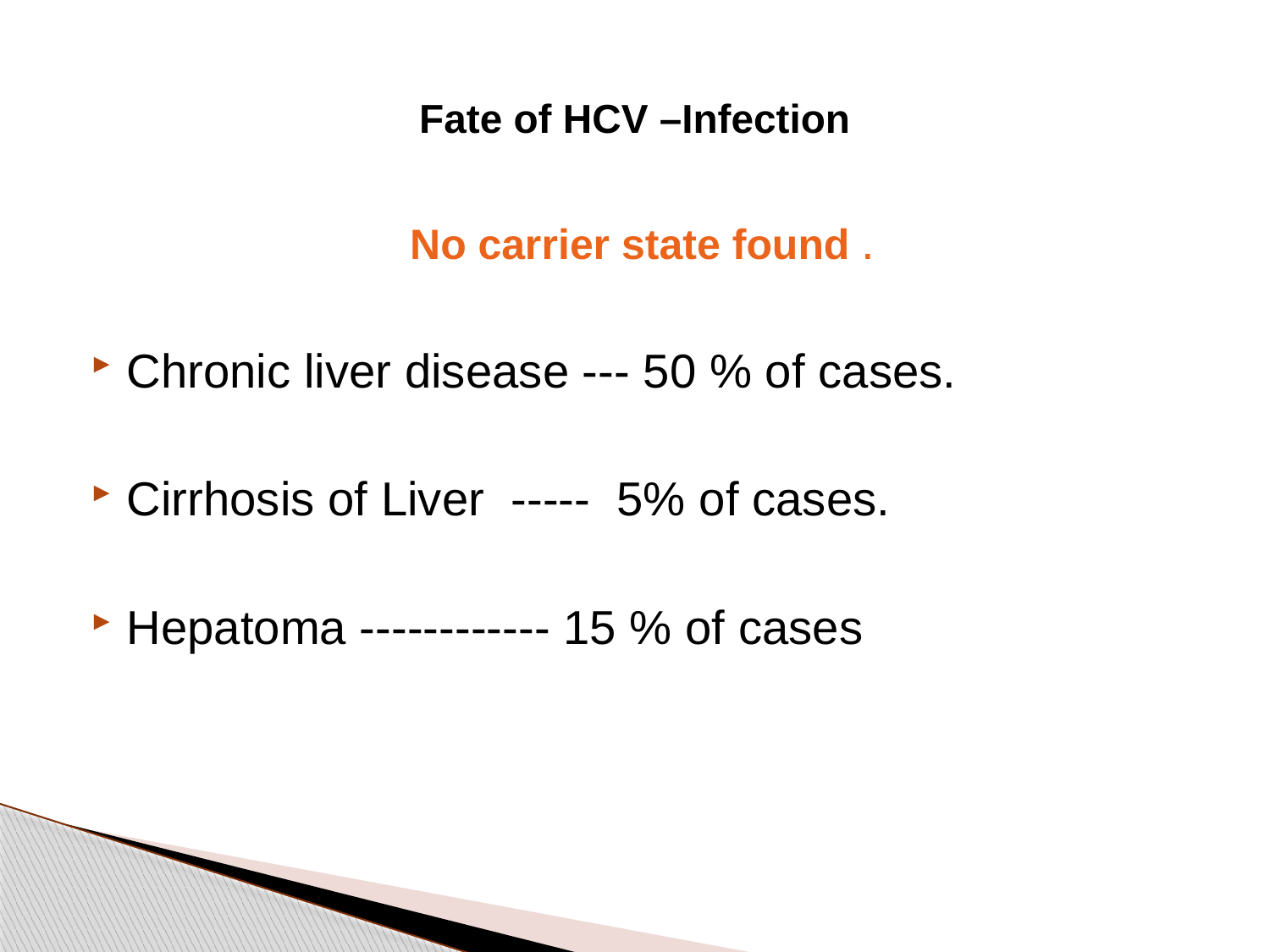

# Fate of HCV –Infection
No carrier state found .

Chronic liver disease --- 50 % of cases.

Cirrhosis of Liver  -----  5% of cases.

Hepatoma ------------ 15 % of cases